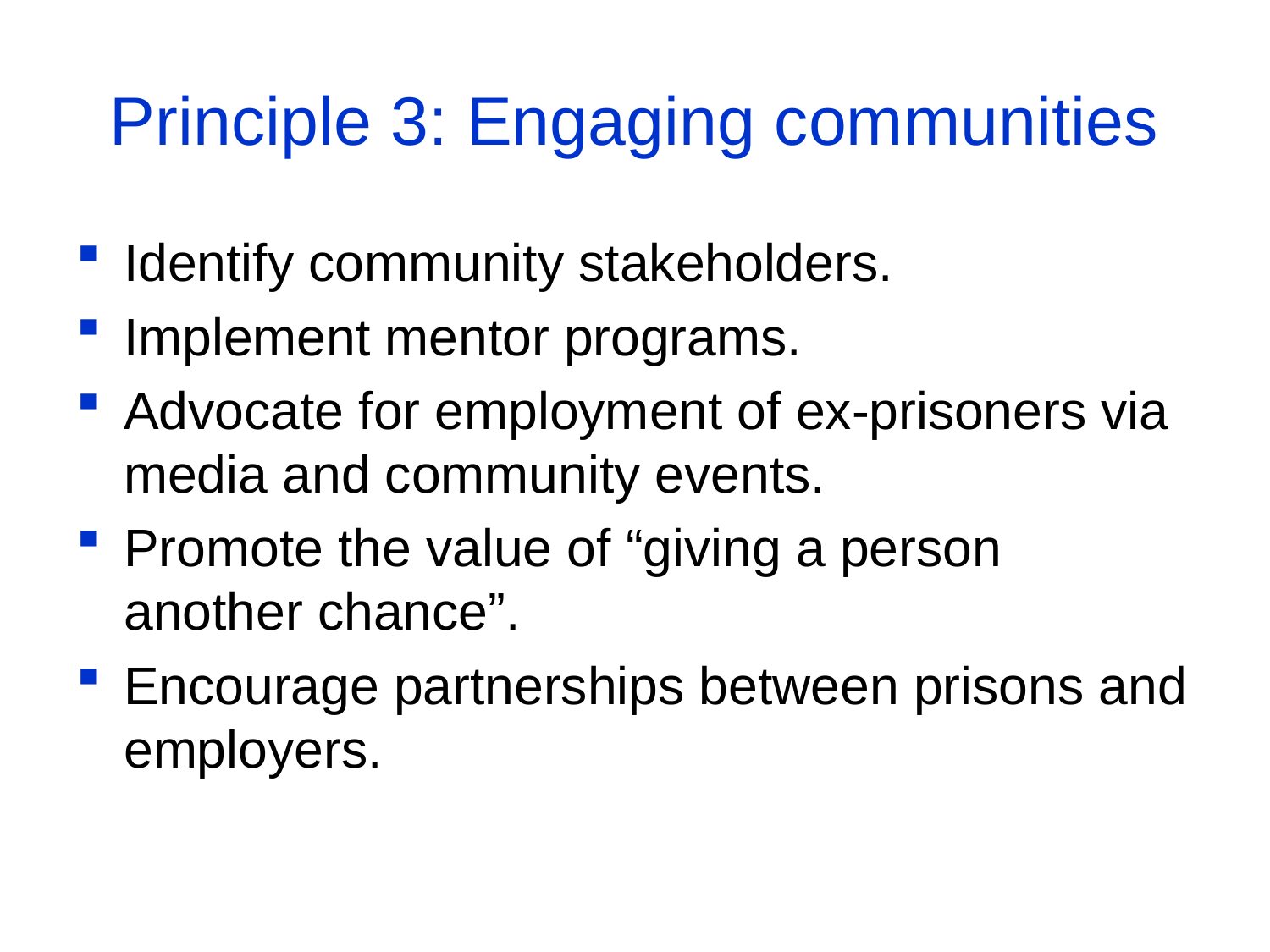

# Principle 3: Engaging communities
Identify community stakeholders.
Implement mentor programs.
Advocate for employment of ex-prisoners via media and community events.
Promote the value of “giving a person another chance”.
Encourage partnerships between prisons and employers.